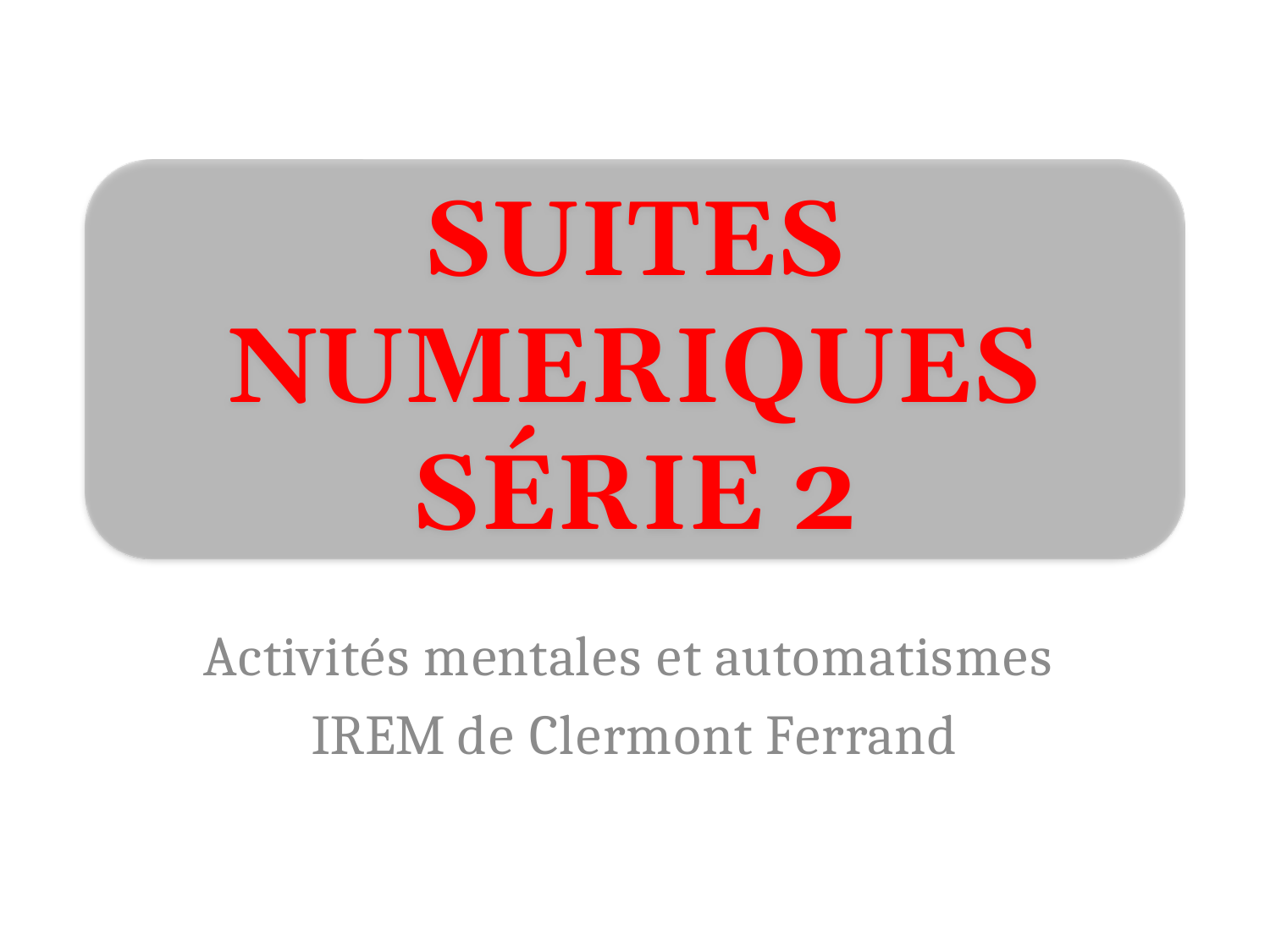

Suites
Numeriques
Série 2
Activités mentales et automatismes
IREM de Clermont Ferrand